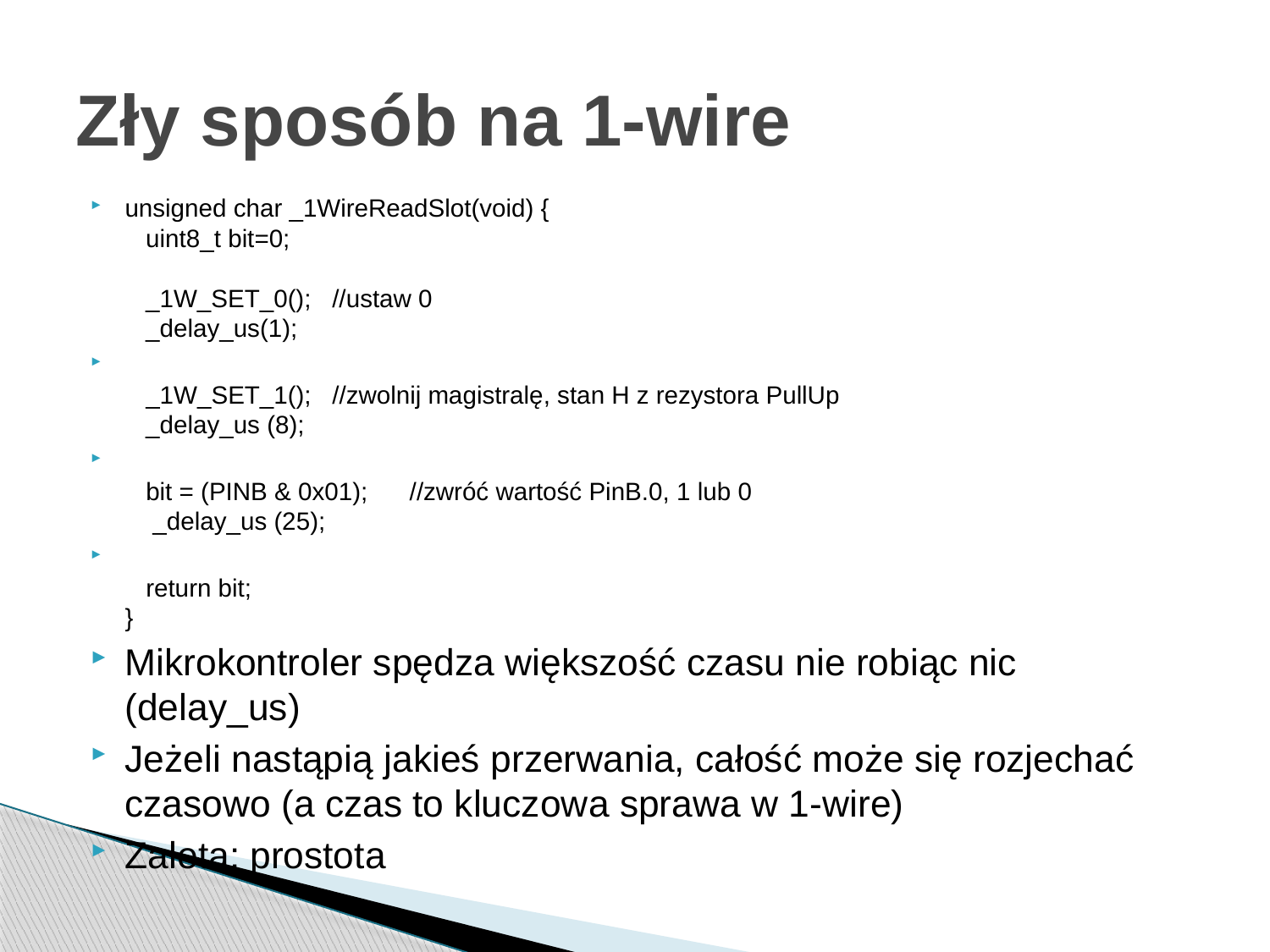

# Zły sposób na 1-wire
unsigned char _1WireReadSlot(void) { 
   uint8_t bit=0; 
    
   _1W_SET_0();   //ustaw 0 
   _delay_us(1);
   _1W_SET_1();   //zwolnij magistralę, stan H z rezystora PullUp 
   _delay_us (8);
   bit = (PINB & 0x01);      //zwróć wartość PinB.0, 1 lub 0 
    _delay_us (25);
   return bit; 
}
Mikrokontroler spędza większość czasu nie robiąc nic (delay_us)
Jeżeli nastąpią jakieś przerwania, całość może się rozjechać czasowo (a czas to kluczowa sprawa w 1-wire)
Zaleta: prostota